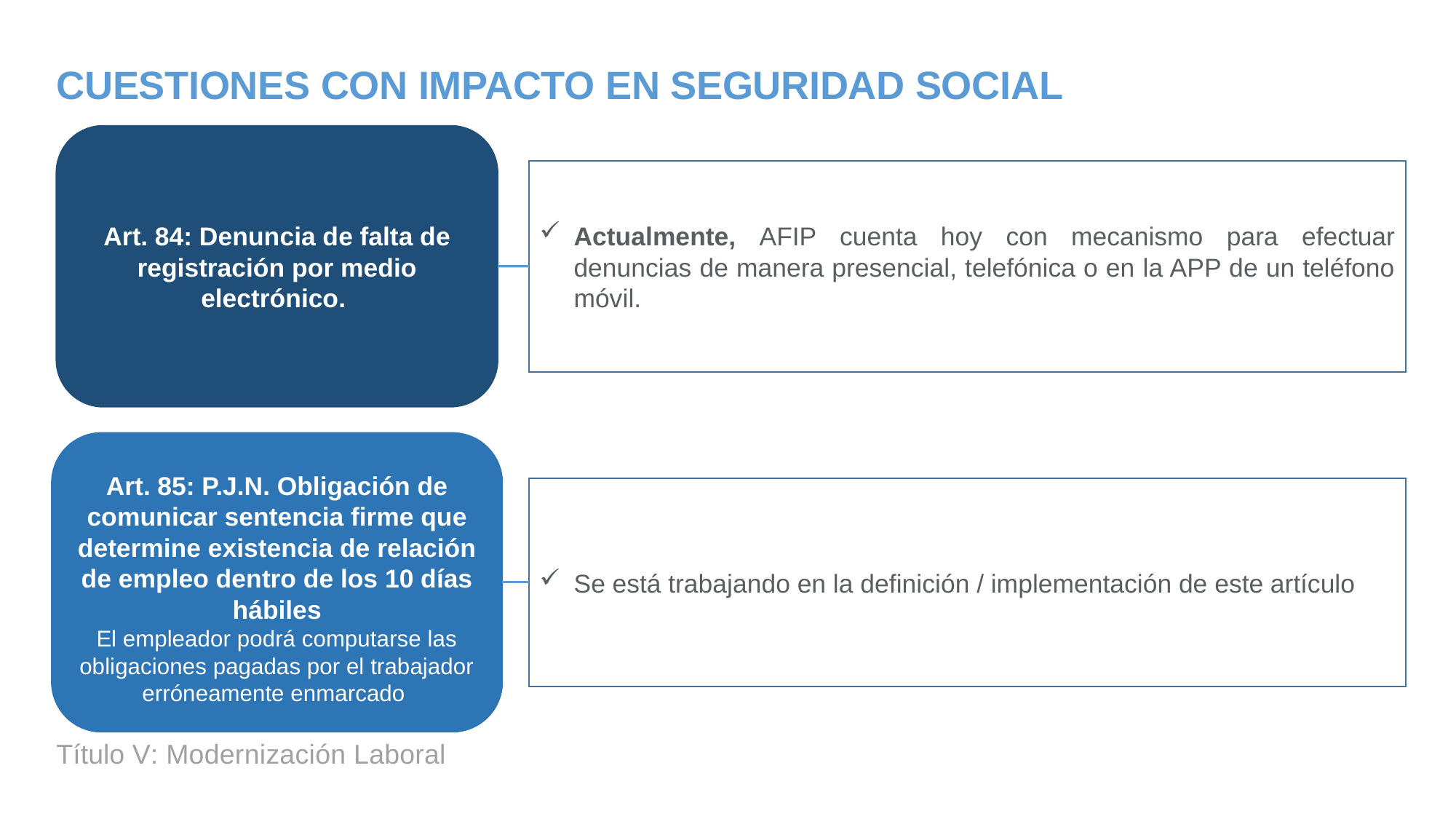

CUESTIONES CON IMPACTO EN SEGURIDAD SOCIAL
Art. 84: Denuncia de falta de registración por medio electrónico.
Actualmente, AFIP cuenta hoy con mecanismo para efectuar denuncias de manera presencial, telefónica o en la APP de un teléfono móvil.

Art. 85: P.J.N. Obligación de comunicar sentencia firme que determine existencia de relación de empleo dentro de los 10 días hábiles
El empleador podrá computarse las obligaciones pagadas por el trabajador erróneamente enmarcado

Se está trabajando en la definición / implementación de este artículo
Título V: Modernización Laboral